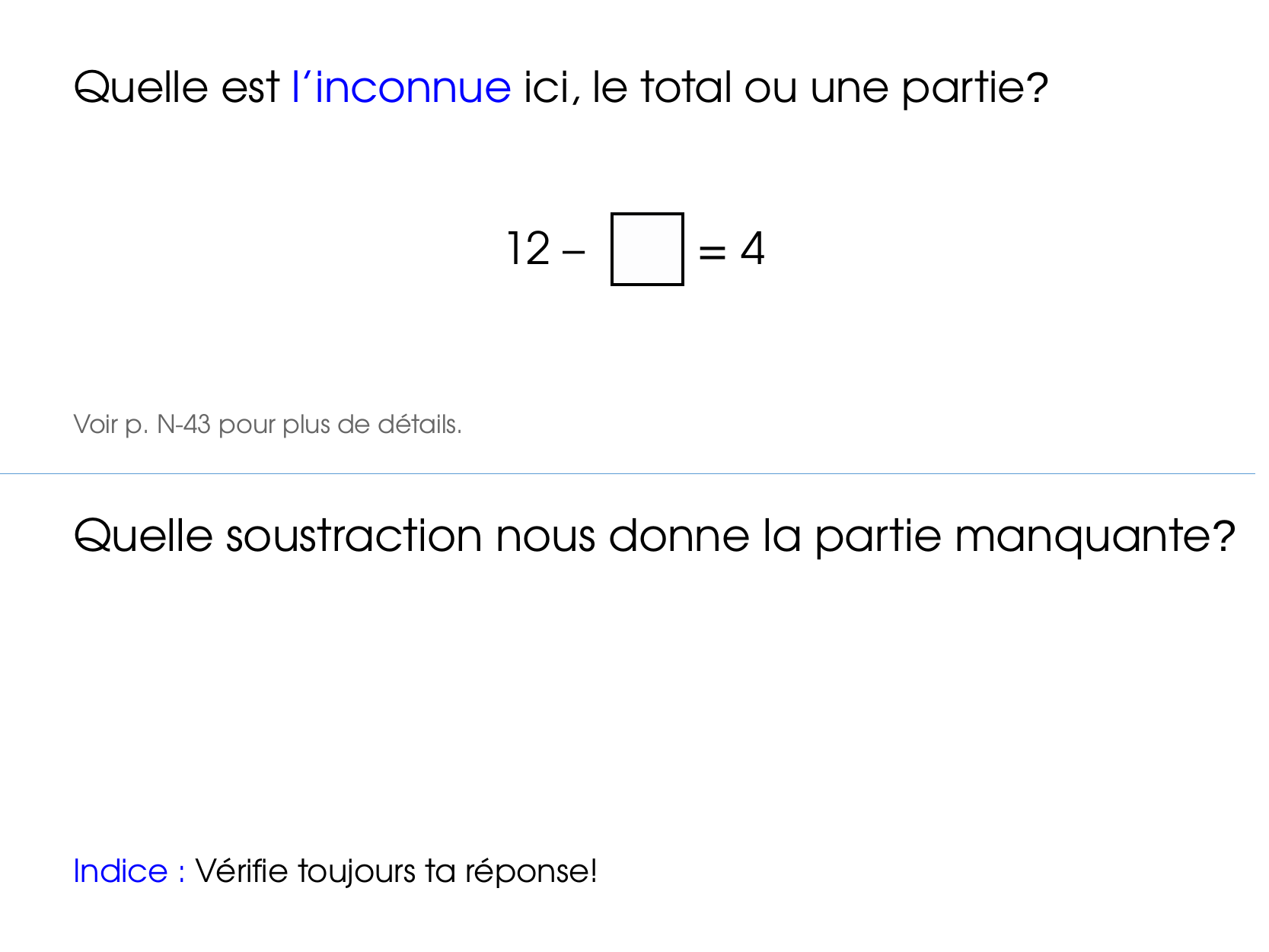

Quelle est l’inconnue ici, le total ou une partie?

12 –         = 4
Voir p. N-43 pour plus de détails.
Quelle soustraction nous donne la partie manquante?
Indice : Vérifie toujours ta réponse!